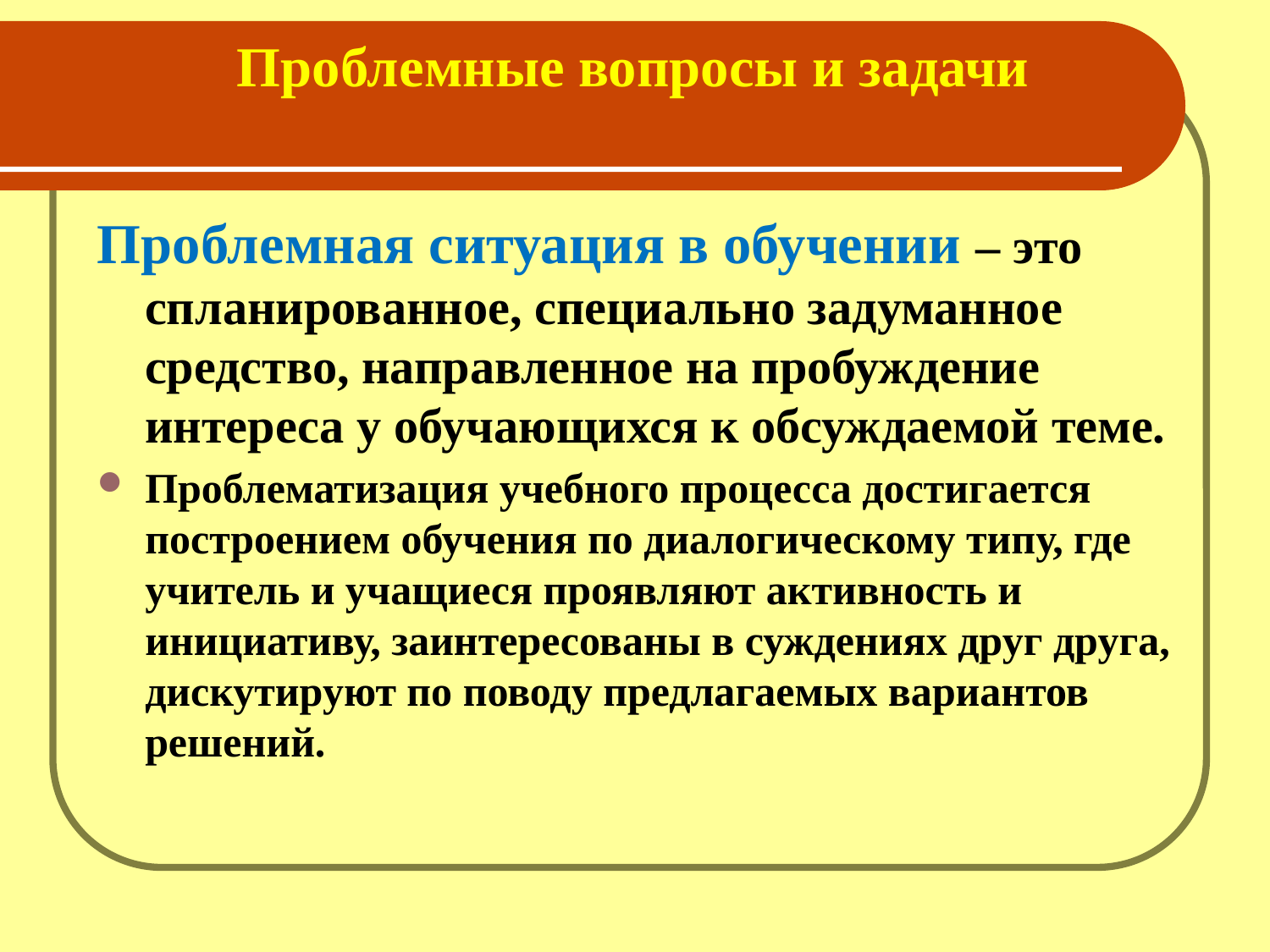

# Проблемные вопросы и задачи
Проблемная ситуация в обучении – это спланированное, специально задуманное средство, направленное на пробуждение интереса у обучающихся к обсуждаемой теме.
Проблематизация учебного процесса достигается построением обучения по диалогическому типу, где учитель и учащиеся проявляют активность и инициативу, заинтересованы в суждениях друг друга, дискутируют по поводу предлагаемых вариантов решений.